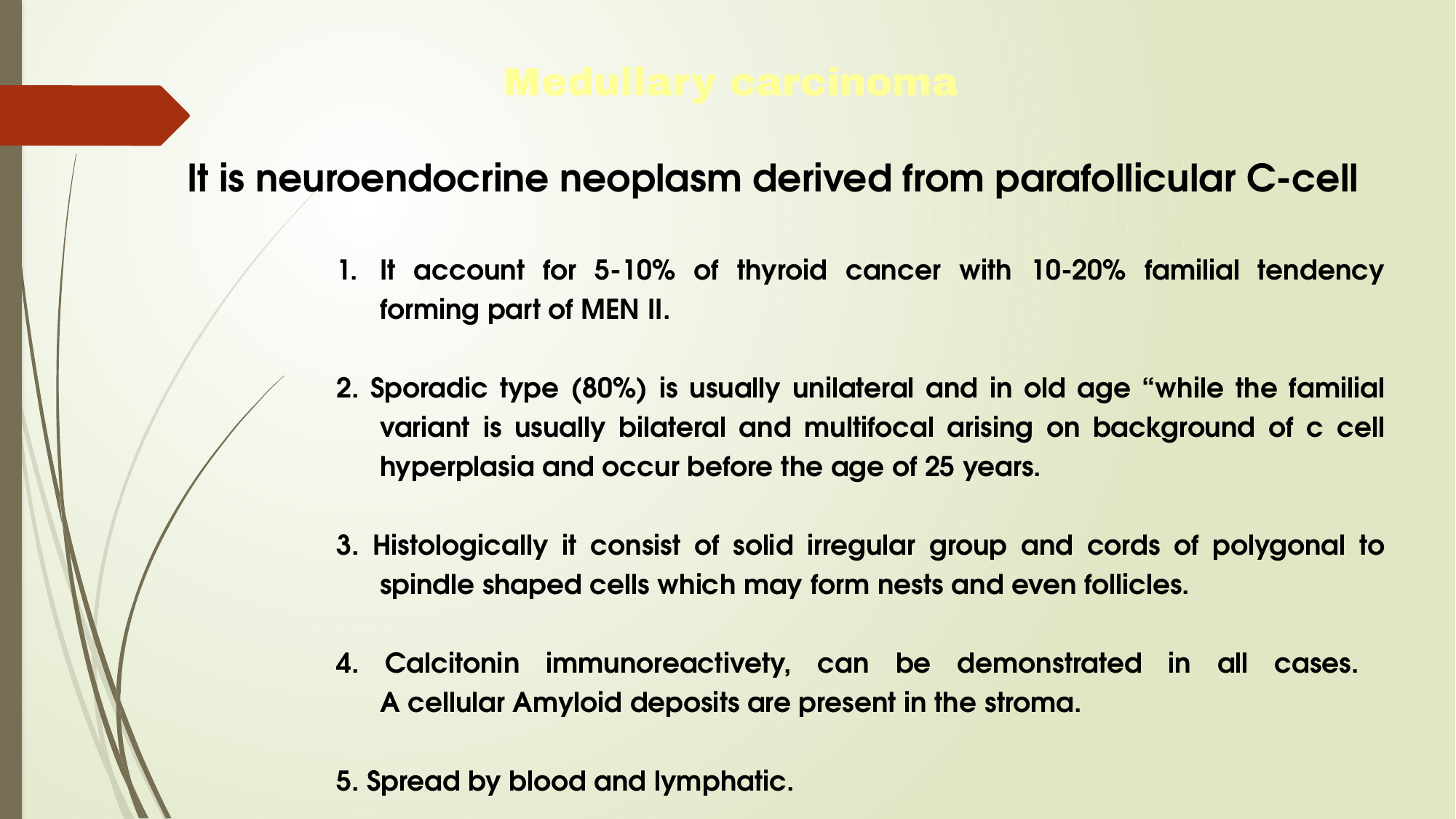

Medullary carcinoma
It is neuroendocrine neoplasm derived from parafollicular C-cell
It account for 5-10% of thyroid cancer with 10-20% familial tendency forming part of MEN II.

2. Sporadic type (80%) is usually unilateral and in old age “while the familial variant is usually bilateral and multifocal arising on background of c cell hyperplasia and occur before the age of 25 years.

3. Histologically it consist of solid irregular group and cords of polygonal to spindle shaped cells which may form nests and even follicles.

4. Calcitonin immunoreactivety, can be demonstrated in all cases.
A cellular Amyloid deposits are present in the stroma.

5. Spread by blood and lymphatic.